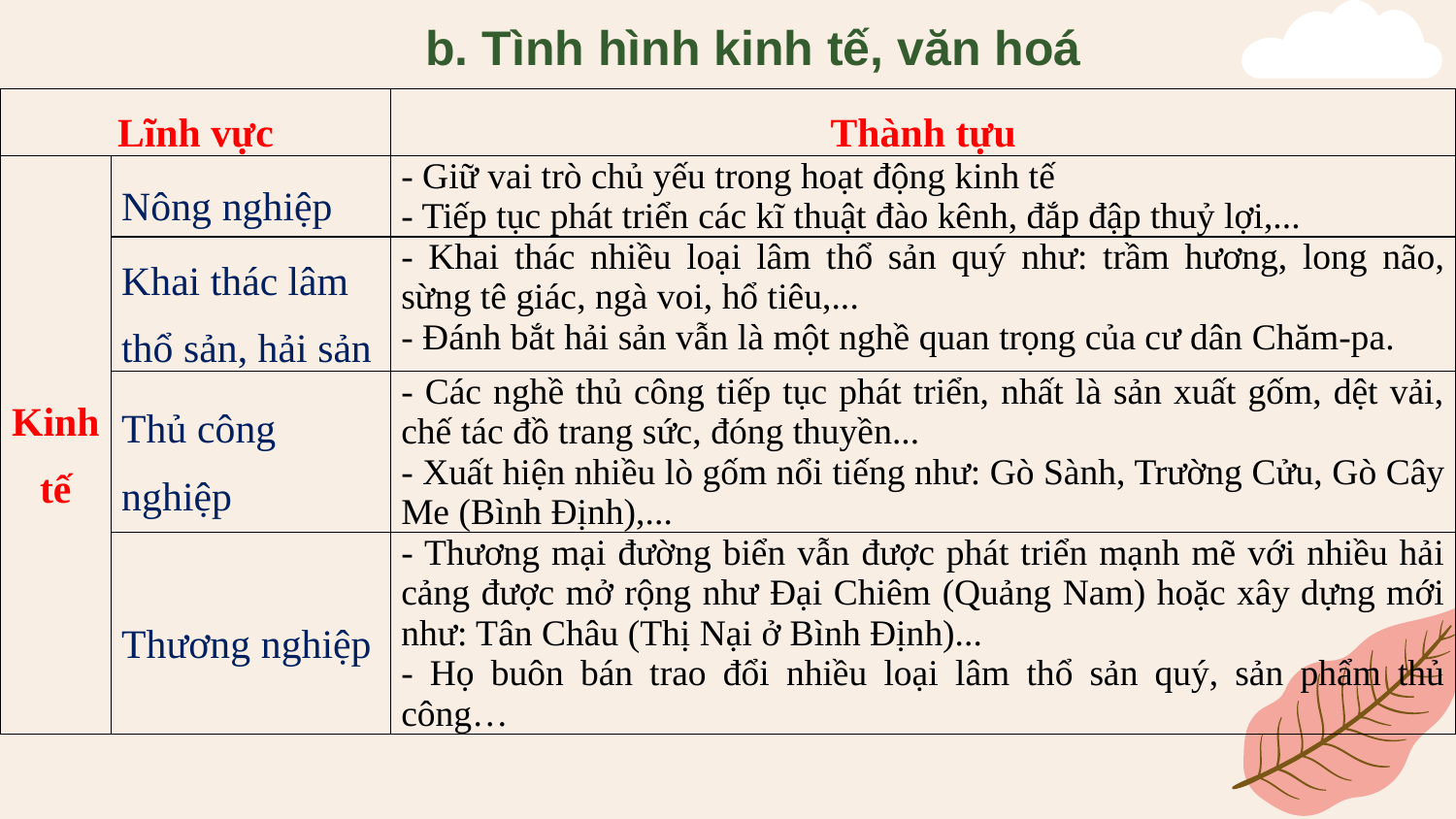

# b. Tình hình kinh tế, văn hoá
| Lĩnh vực |  | Thành tựu |
| --- | --- | --- |
| Kinh tế | Nông nghiệp | - Giữ vai trò chủ yếu trong hoạt động kinh tế - Tiếp tục phát triển các kĩ thuật đào kênh, đắp đập thuỷ lợi,... |
|  | Khai thác lâm thổ sản, hải sản | - Khai thác nhiều loại lâm thổ sản quý như: trầm hương, long não, sừng tê giác, ngà voi, hổ tiêu,... - Đánh bắt hải sản vẫn là một nghề quan trọng của cư dân Chăm-pa. |
|  | Thủ công nghiệp | - Các nghề thủ công tiếp tục phát triển, nhất là sản xuất gốm, dệt vải, chế tác đồ trang sức, đóng thuyền... - Xuất hiện nhiều lò gốm nổi tiếng như: Gò Sành, Trường Cửu, Gò Cây Me (Bình Định),... |
|  | Thương nghiệp | - Thương mại đường biển vẫn được phát triển mạnh mẽ với nhiều hải cảng được mở rộng như Đại Chiêm (Quảng Nam) hoặc xây dựng mới như: Tân Châu (Thị Nại ở Bình Định)... - Họ buôn bán trao đổi nhiều loại lâm thổ sản quý, sản phẩm thủ công… |